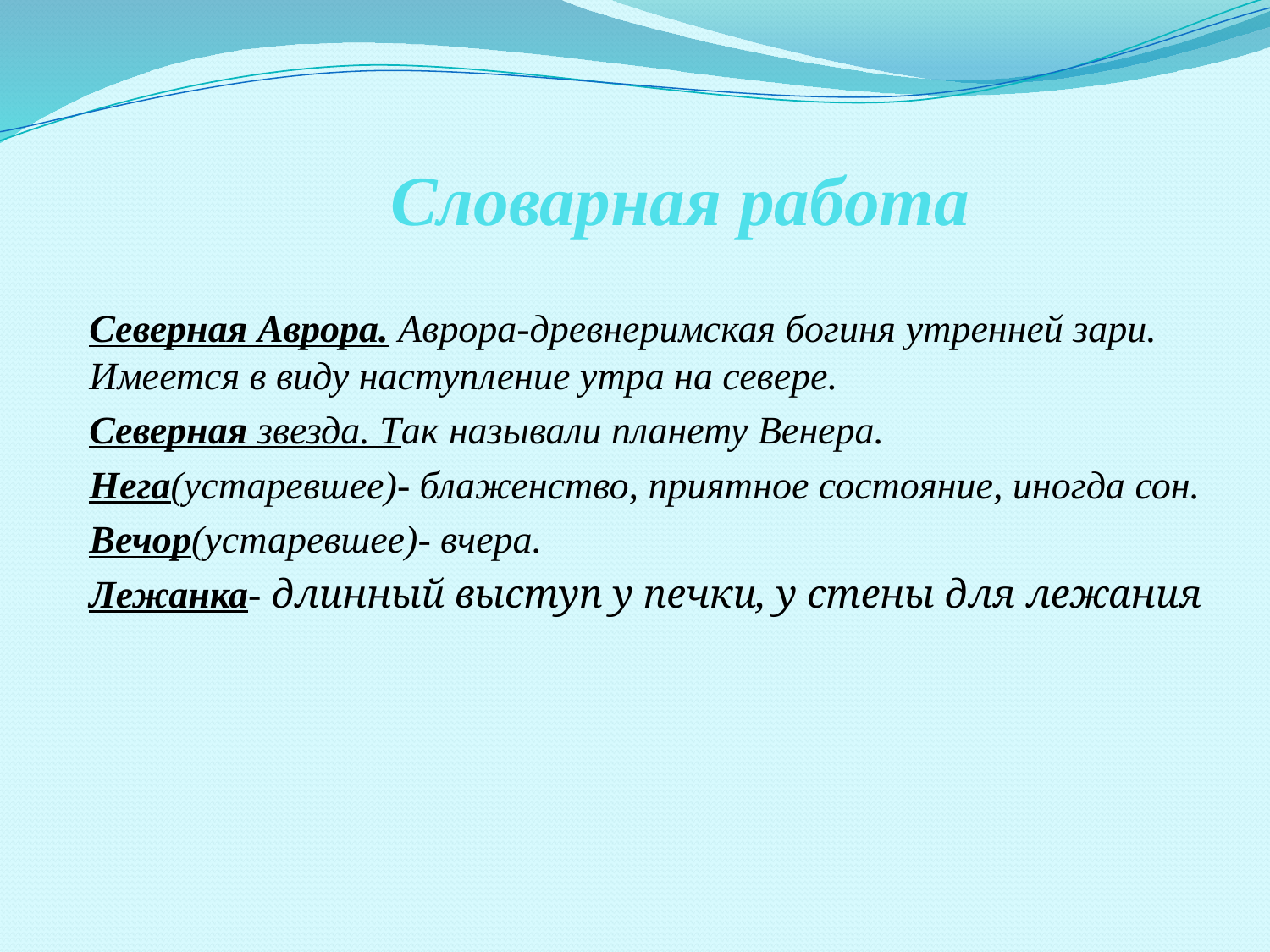

# Словарная работа
Северная Аврора. Аврора-древнеримская богиня утренней зари. Имеется в виду наступление утра на севере.
Северная звезда. Так называли планету Венера.
Нега(устаревшее)- блаженство, приятное состояние, иногда сон.
Вечор(устаревшее)- вчера.
Лежанка- длинный выступ у печки, у стены для лежания